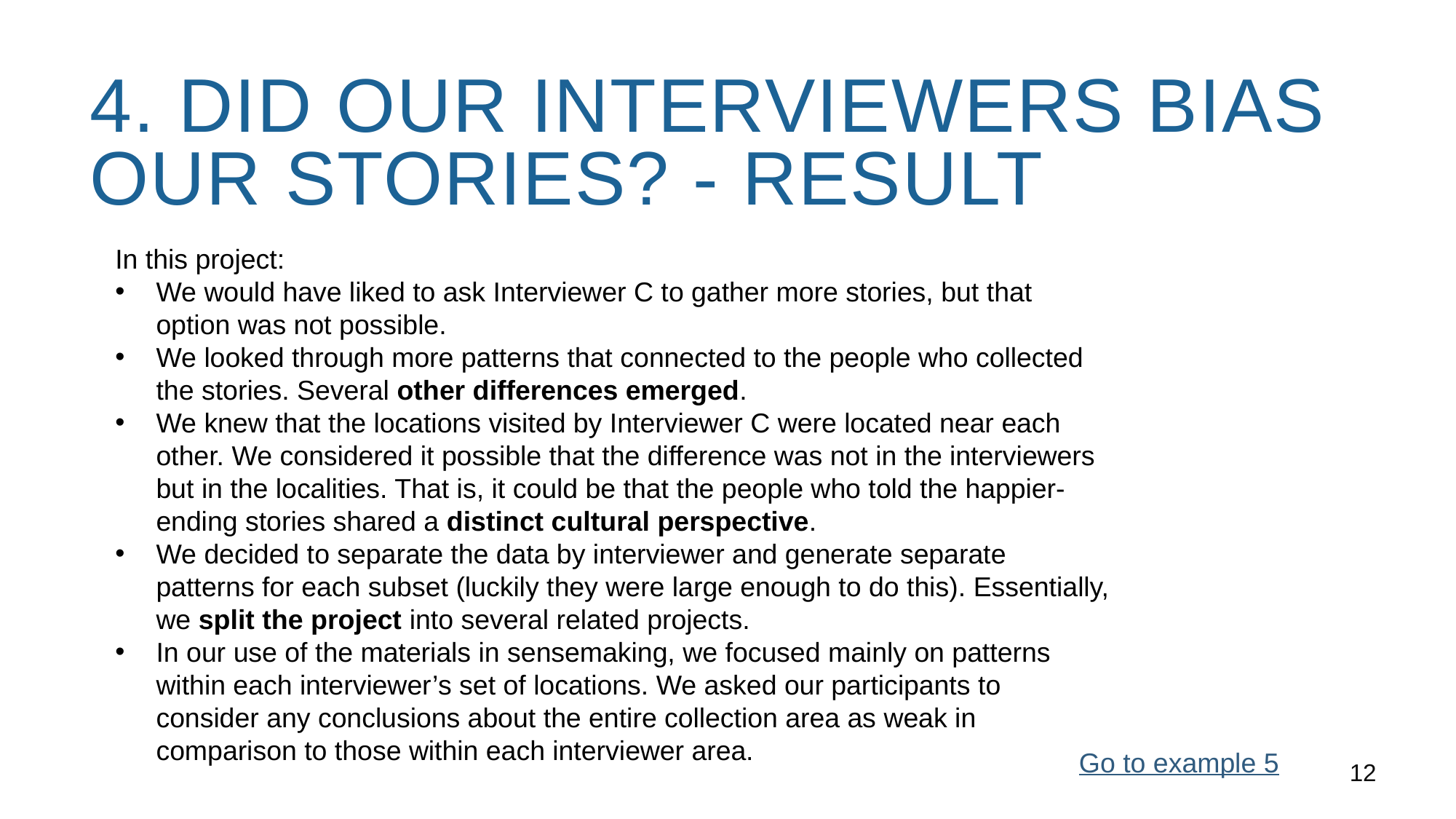

# 4. did our interviewers bias our stories? - result

In this project:
We would have liked to ask Interviewer C to gather more stories, but that option was not possible.
We looked through more patterns that connected to the people who collected the stories. Several other differences emerged.
We knew that the locations visited by Interviewer C were located near each other. We considered it possible that the difference was not in the interviewers but in the localities. That is, it could be that the people who told the happier-ending stories shared a distinct cultural perspective.
We decided to separate the data by interviewer and generate separate patterns for each subset (luckily they were large enough to do this). Essentially, we split the project into several related projects.
In our use of the materials in sensemaking, we focused mainly on patterns within each interviewer’s set of locations. We asked our participants to consider any conclusions about the entire collection area as weak in comparison to those within each interviewer area.
Go to example 5
12